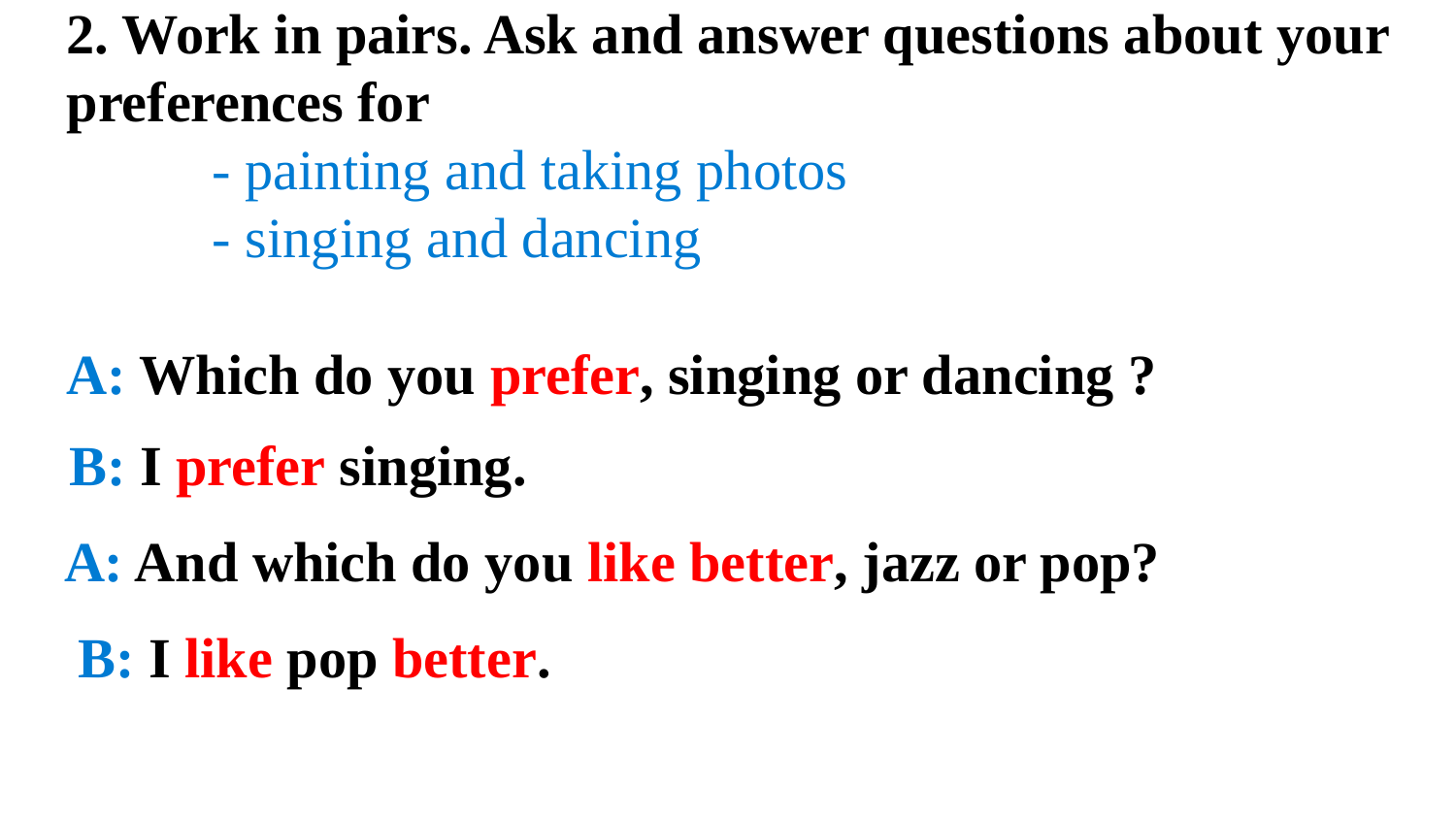

2. Work in pairs. Ask and answer questions about your preferences for
	- painting and taking photos
	- singing and dancing
A: Which do you prefer, singing or dancing ?
B: I prefer singing.
A: And which do you like better, jazz or pop?
 B: I like pop better.